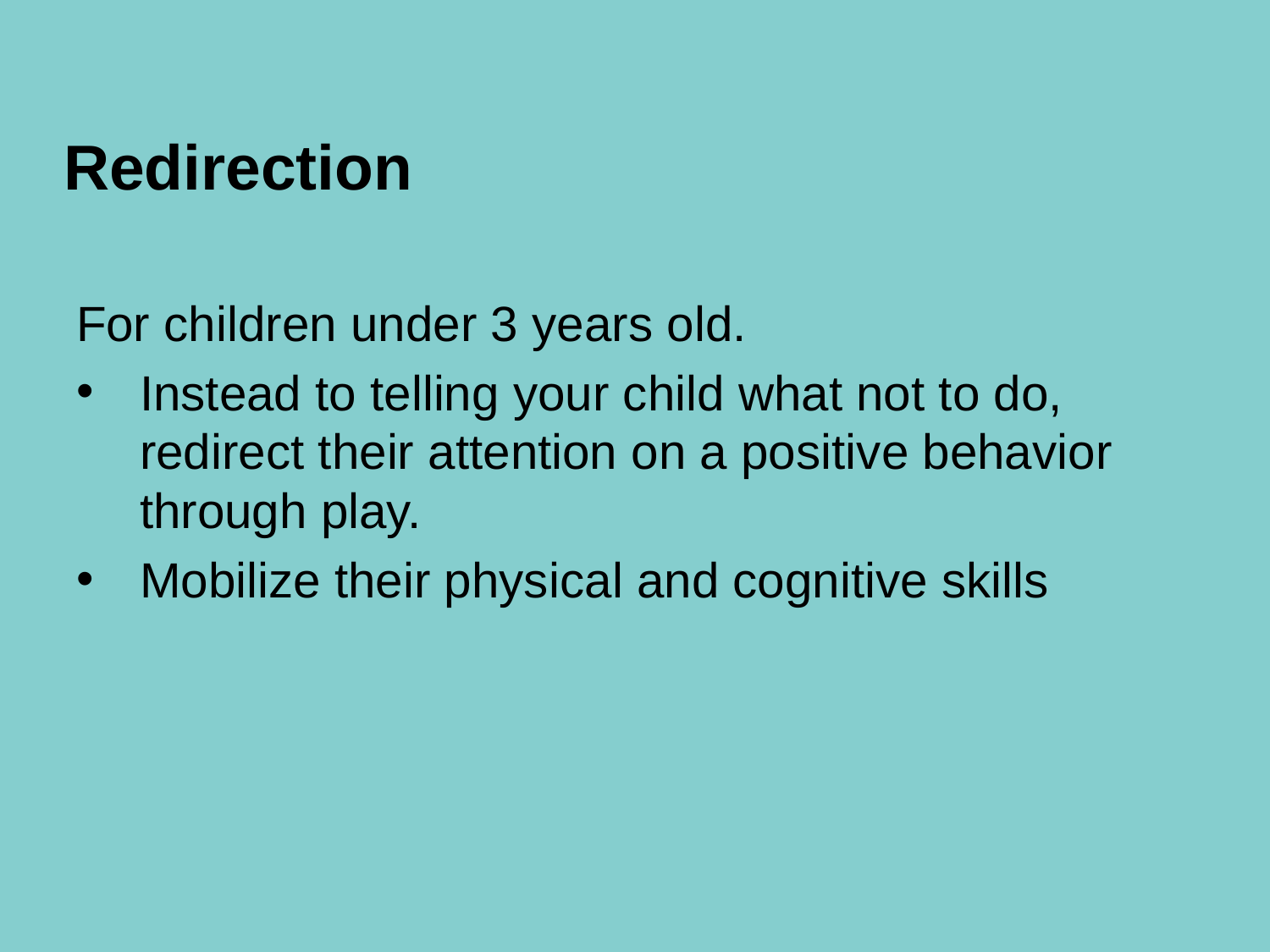

# Redirection
For children under 3 years old.
Instead to telling your child what not to do, redirect their attention on a positive behavior through play.
Mobilize their physical and cognitive skills